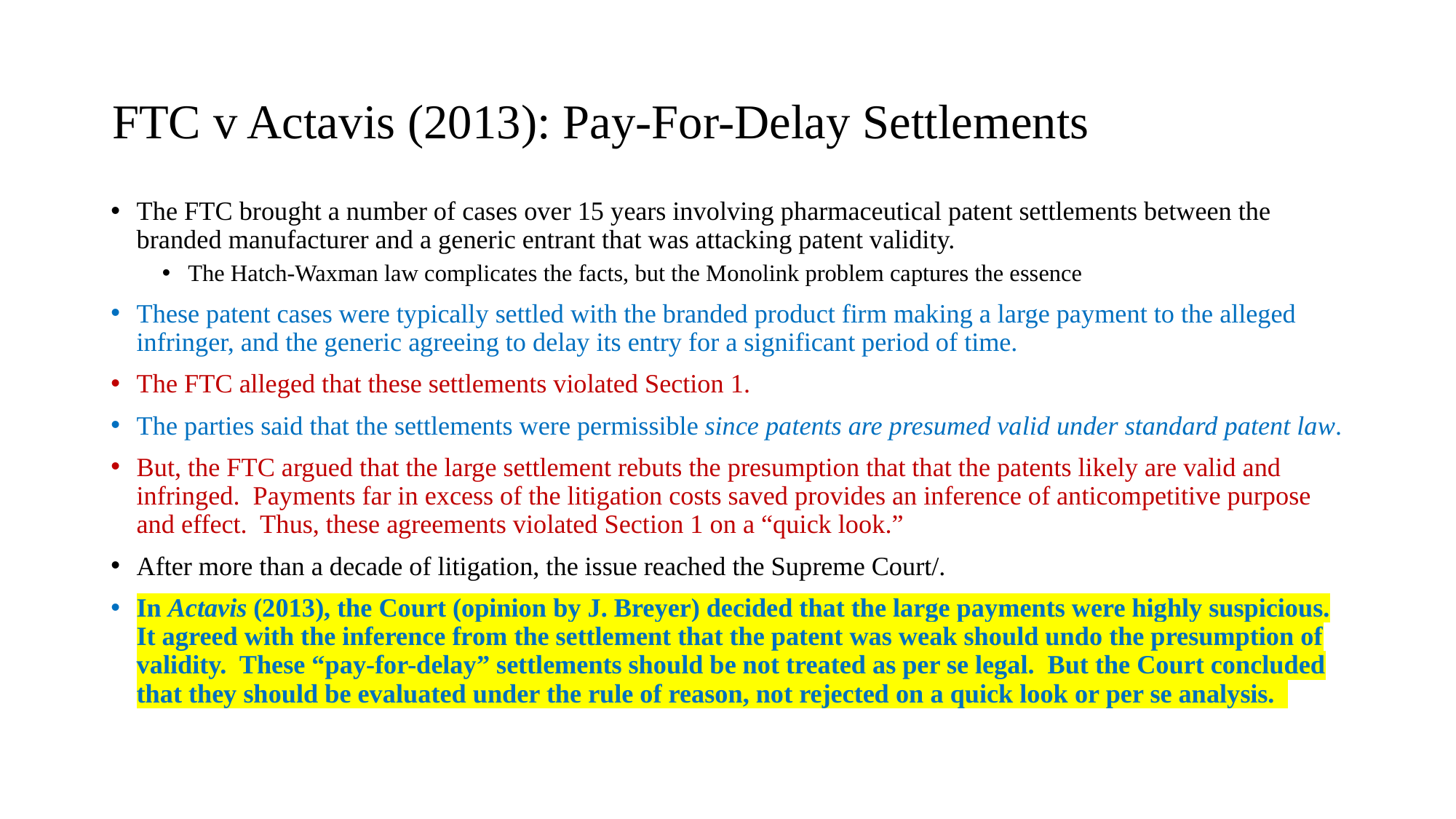

# FTC v Actavis (2013): Pay-For-Delay Settlements
The FTC brought a number of cases over 15 years involving pharmaceutical patent settlements between the branded manufacturer and a generic entrant that was attacking patent validity.
The Hatch-Waxman law complicates the facts, but the Monolink problem captures the essence
These patent cases were typically settled with the branded product firm making a large payment to the alleged infringer, and the generic agreeing to delay its entry for a significant period of time.
The FTC alleged that these settlements violated Section 1.
The parties said that the settlements were permissible since patents are presumed valid under standard patent law.
But, the FTC argued that the large settlement rebuts the presumption that that the patents likely are valid and infringed.  Payments far in excess of the litigation costs saved provides an inference of anticompetitive purpose and effect.  Thus, these agreements violated Section 1 on a “quick look.”
After more than a decade of litigation, the issue reached the Supreme Court/.
In Actavis (2013), the Court (opinion by J. Breyer) decided that the large payments were highly suspicious. It agreed with the inference from the settlement that the patent was weak should undo the presumption of validity.  These “pay-for-delay” settlements should be not treated as per se legal.  But the Court concluded that they should be evaluated under the rule of reason, not rejected on a quick look or per se analysis.